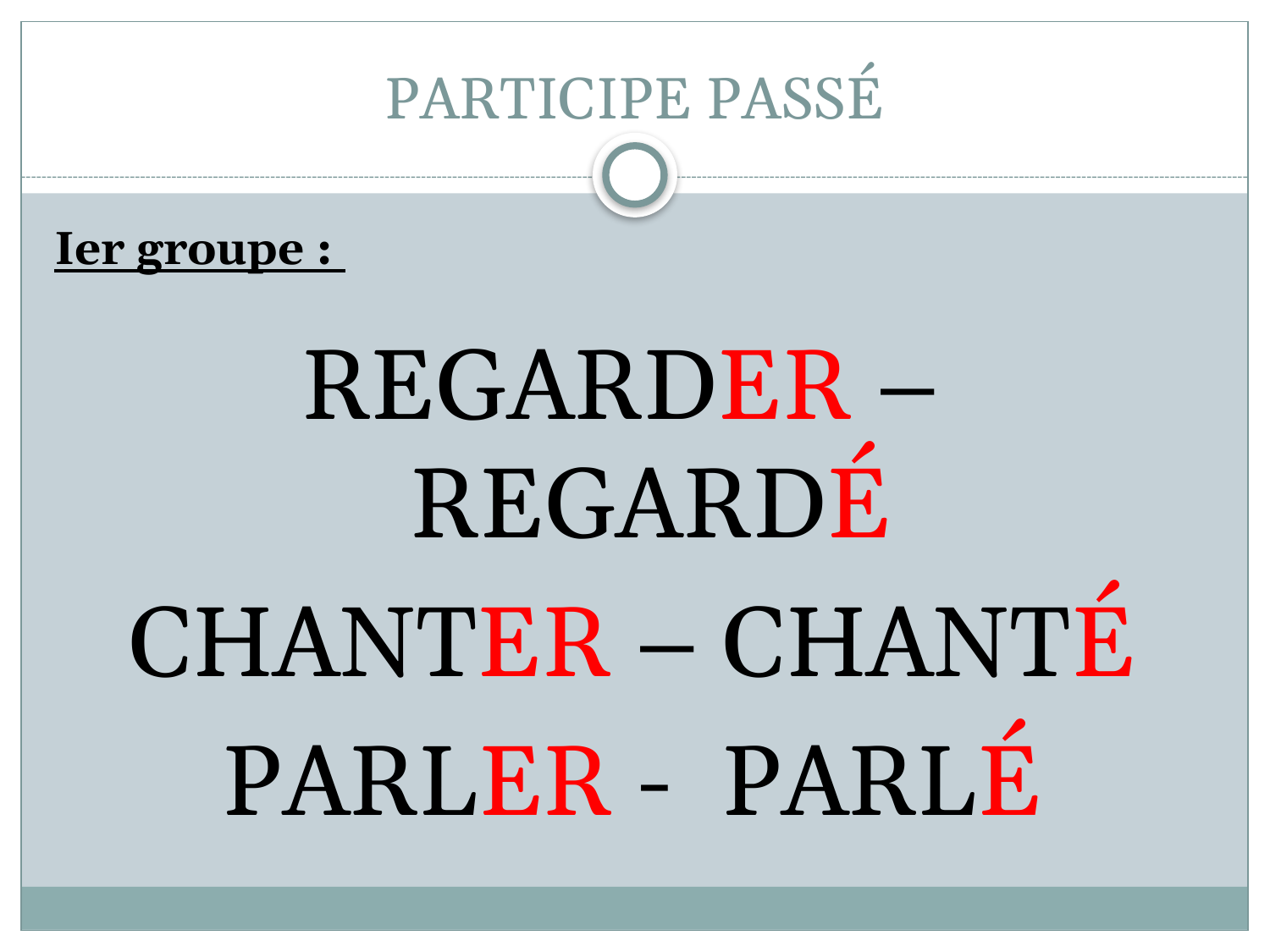

# PARTICIPE PASSÉ
Ier groupe :

REGARDER –  REGARDÉ
CHANTER – CHANTÉ
PARLER -  PARLÉ